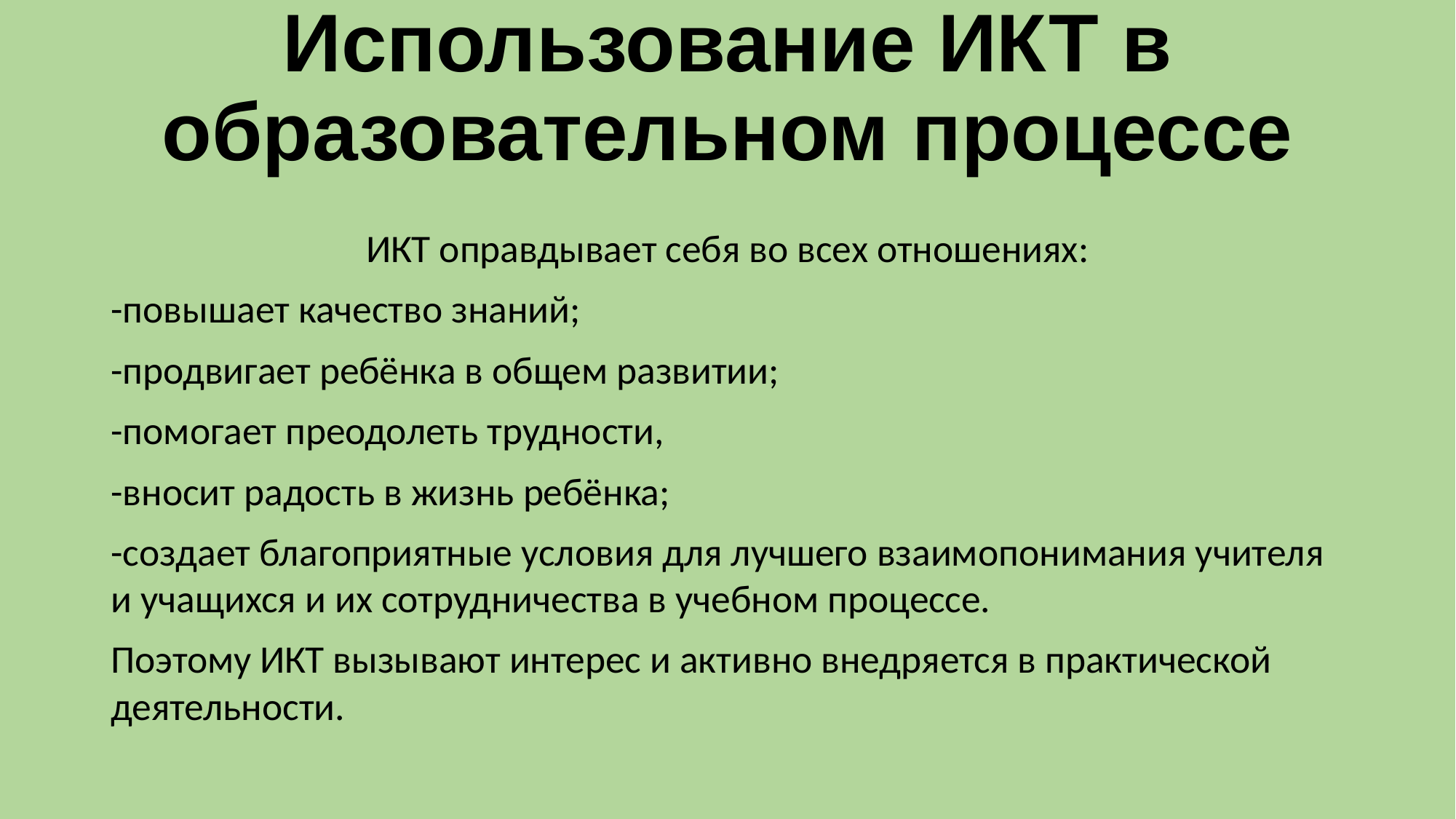

# Использование ИКТ в образовательном процессе
ИКТ оправдывает себя во всех отношениях:
-повышает качество знаний;
-продвигает ребёнка в общем развитии;
-помогает преодолеть трудности,
-вносит радость в жизнь ребёнка;
-создает благоприятные условия для лучшего взаимопонимания учителя и учащихся и их сотрудничества в учебном процессе.
Поэтому ИКТ вызывают интерес и активно внедряется в практической деятельности.